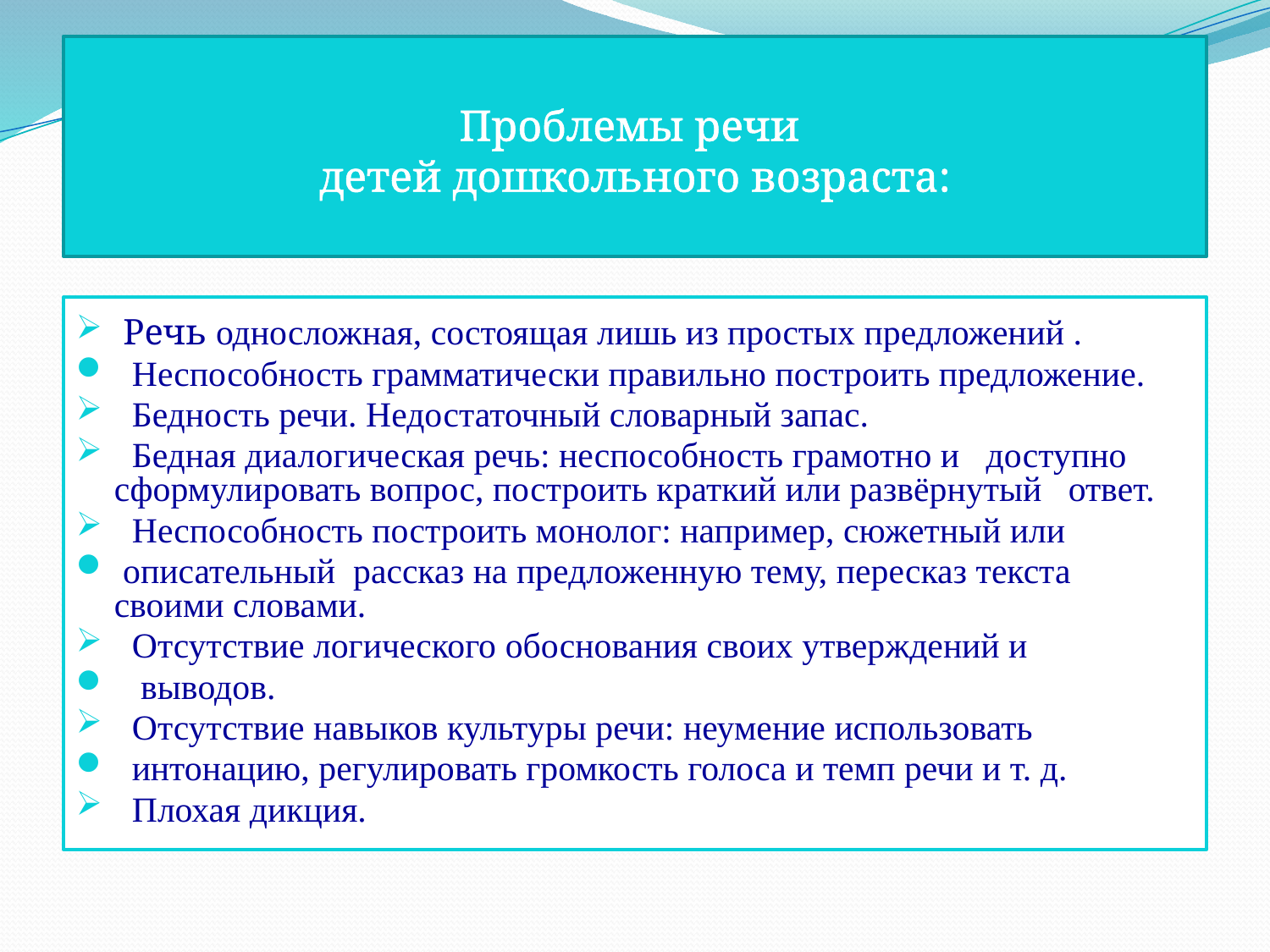

# Проблемы речи
детей дошкольного возраста:
 Речь односложная, состоящая лишь из простых предложений .
  Неспособность грамматически правильно построить предложение.
  Бедность речи. Недостаточный словарный запас.
  Бедная диалогическая речь: неспособность грамотно и   доступно  сформулировать вопрос, построить краткий или развёрнутый   ответ.
  Неспособность построить монолог: например, сюжетный или
 описательный  рассказ на предложенную тему, пересказ текста  своими словами.
  Отсутствие логического обоснования своих утверждений и
   выводов.
  Отсутствие навыков культуры речи: неумение использовать
  интонацию, регулировать громкость голоса и темп речи и т. д.
  Плохая дикция.